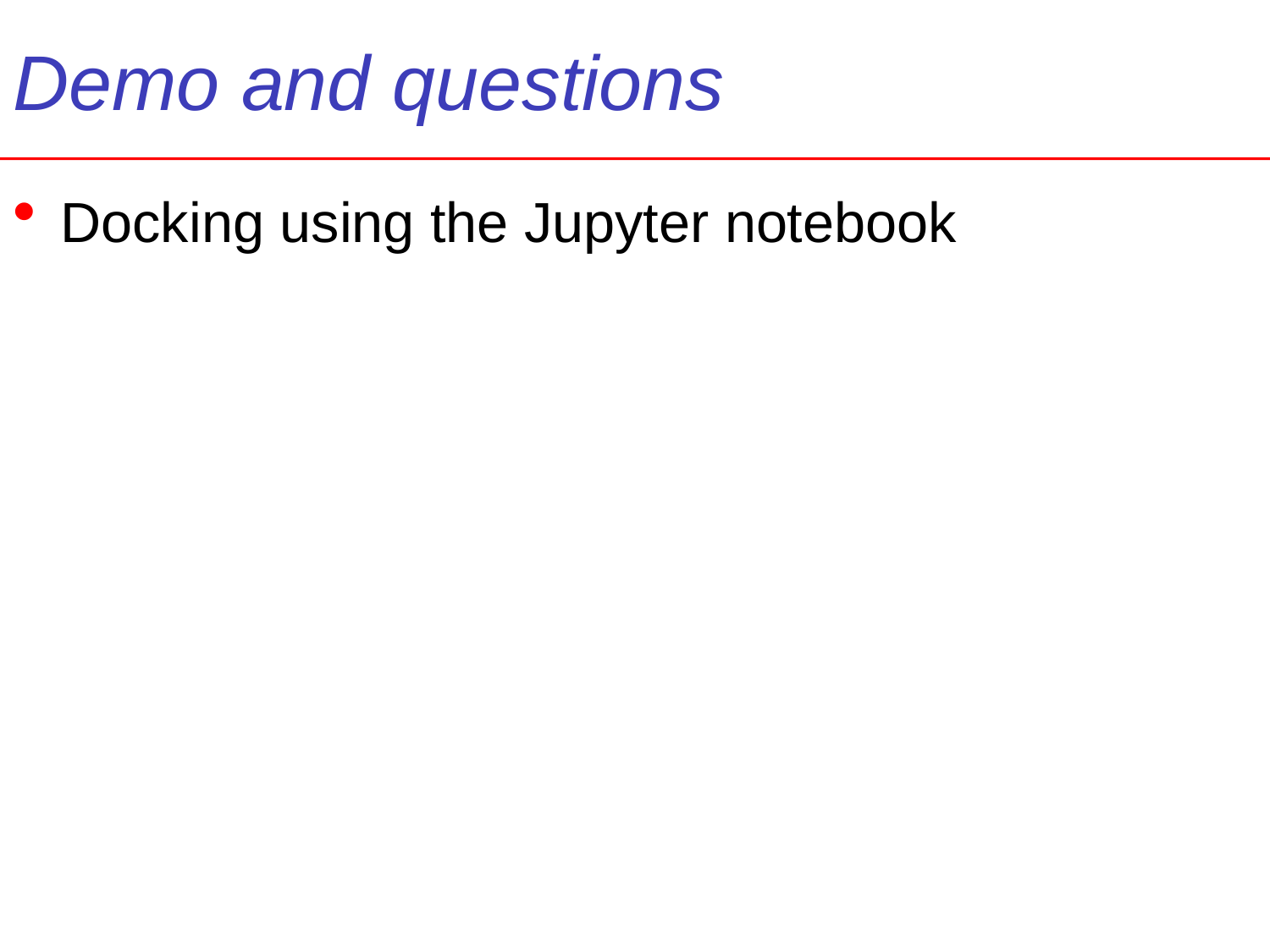

# Demo and questions
Docking using the Jupyter notebook